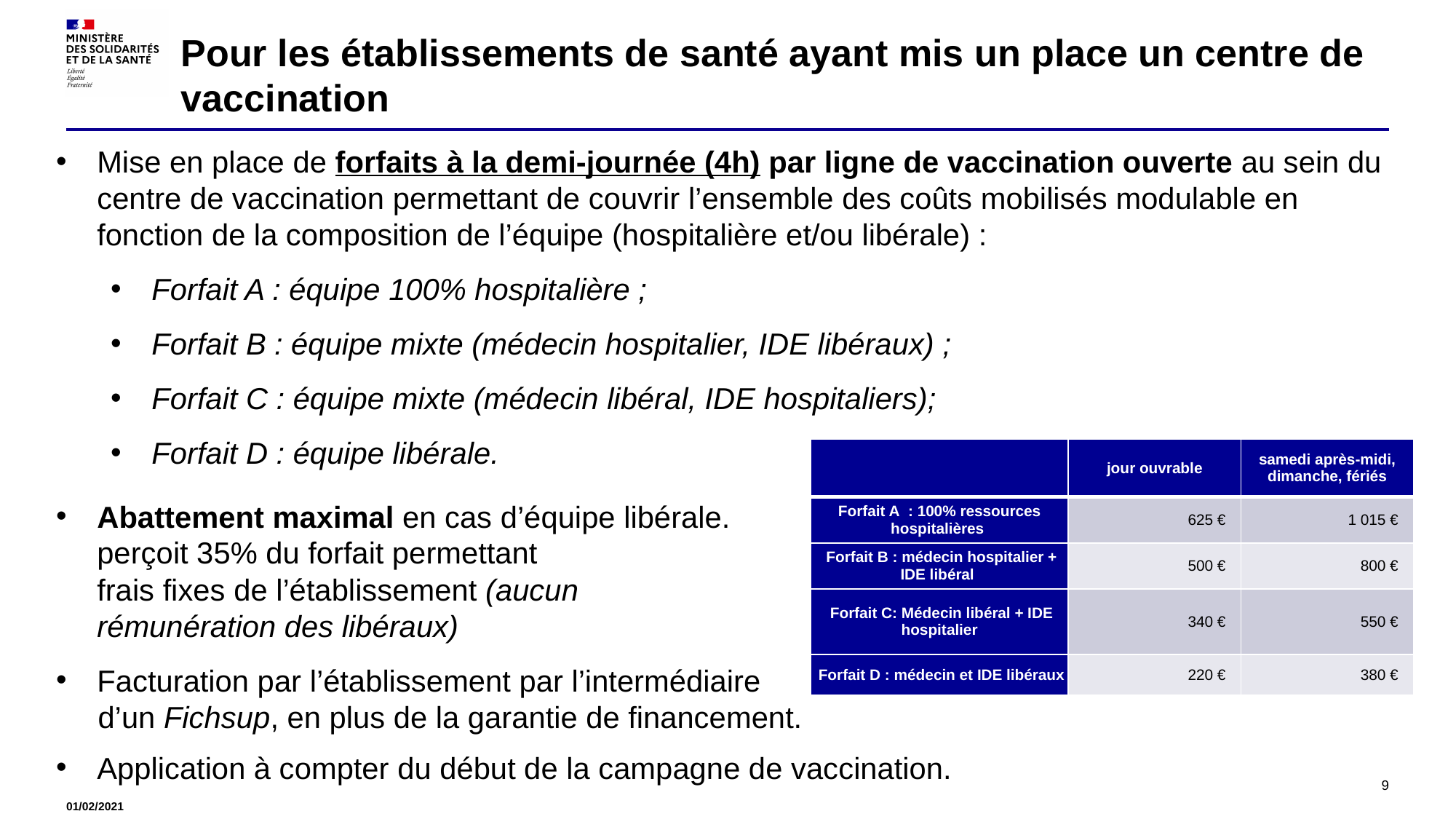

# Pour les établissements de santé ayant mis un place un centre de vaccination
Mise en place de forfaits à la demi-journée (4h) par ligne de vaccination ouverte au sein du centre de vaccination permettant de couvrir l’ensemble des coûts mobilisés modulable en fonction de la composition de l’équipe (hospitalière et/ou libérale) :
Forfait A : équipe 100% hospitalière ;
Forfait B : équipe mixte (médecin hospitalier, IDE libéraux) ;
Forfait C : équipe mixte (médecin libéral, IDE hospitaliers);
Forfait D : équipe libérale.
Abattement maximal en cas d’équipe libérale. 				         L’établissement perçoit 35% du forfait permettant                                                                          de couvrir les frais fixes de l’établissement (aucun 						   impact sur la rémunération des libéraux)
Facturation par l’établissement par l’intermédiaire
     d’un Fichsup, en plus de la garantie de financement.

Application à compter du début de la campagne de vaccination.

|  | jour ouvrable | samedi après-midi, dimanche, fériés |
| --- | --- | --- |
| Forfait A  : 100% ressources hospitalières | 625 € | 1 015 € |
| Forfait B : médecin hospitalier + IDE libéral | 500 € | 800 € |
| Forfait C: Médecin libéral + IDE hospitalier | 340 € | 550 € |
| Forfait D : médecin et IDE libéraux | 220 € | 380 € |

01/02/2021